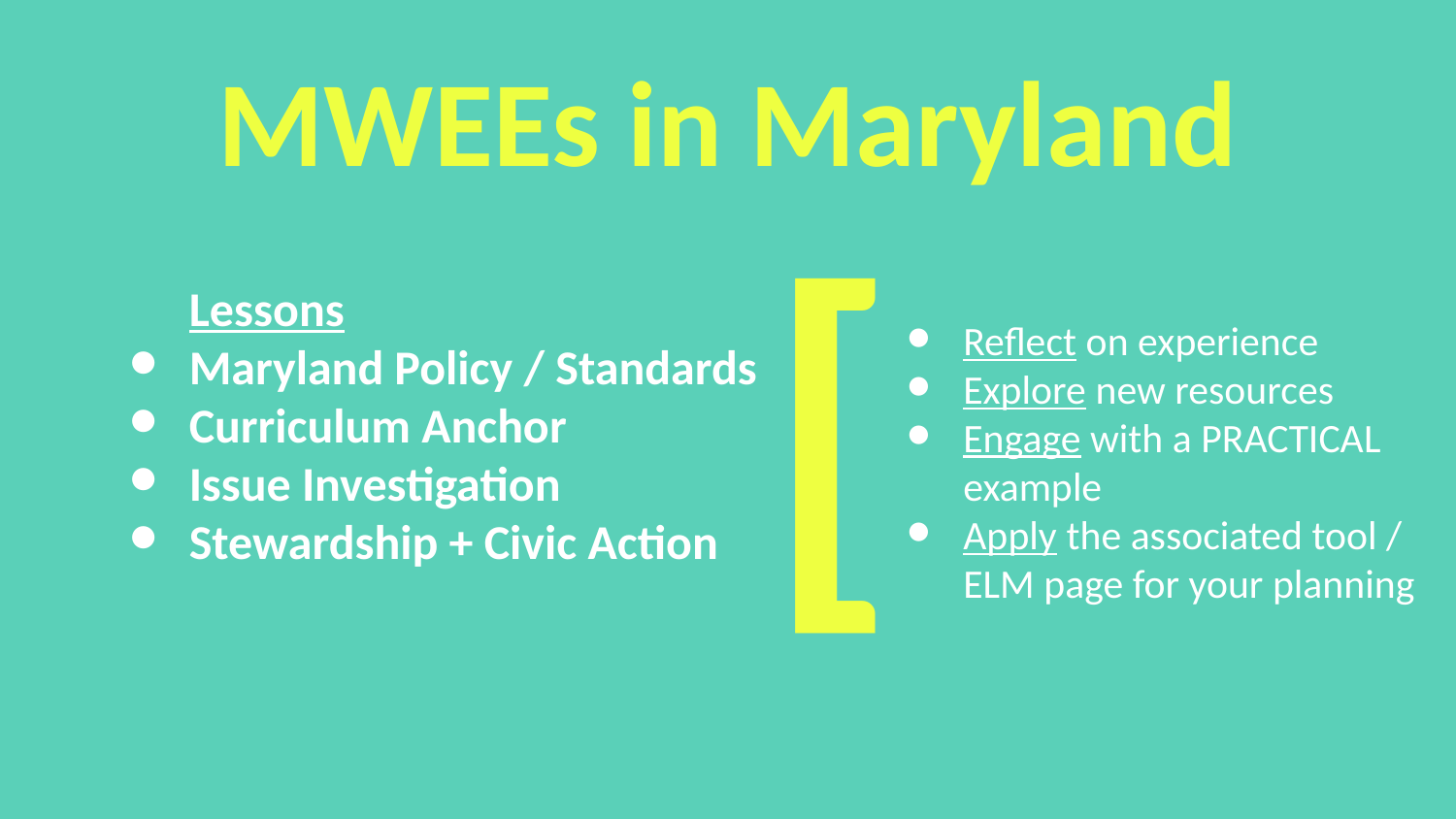

MWEEs in Maryland
Lessons
Maryland Policy / Standards
Curriculum Anchor
Issue Investigation
Stewardship + Civic Action
# [

Reflect on experience
Explore new resources
Engage with a PRACTICAL example
Apply the associated tool / ELM page for your planning